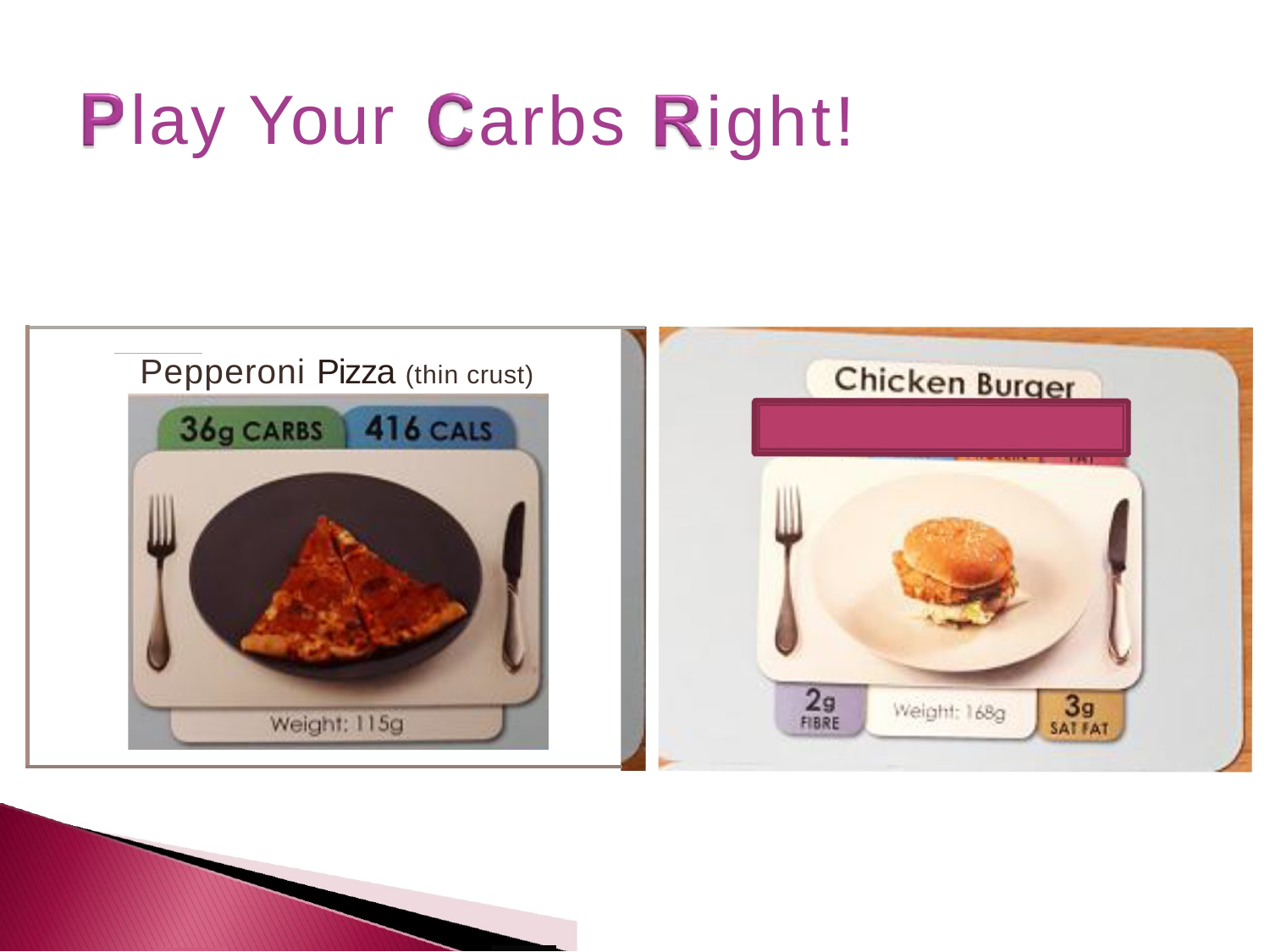

lay Your
ight!
arbs
Pepperoni Pizza (thin crust)